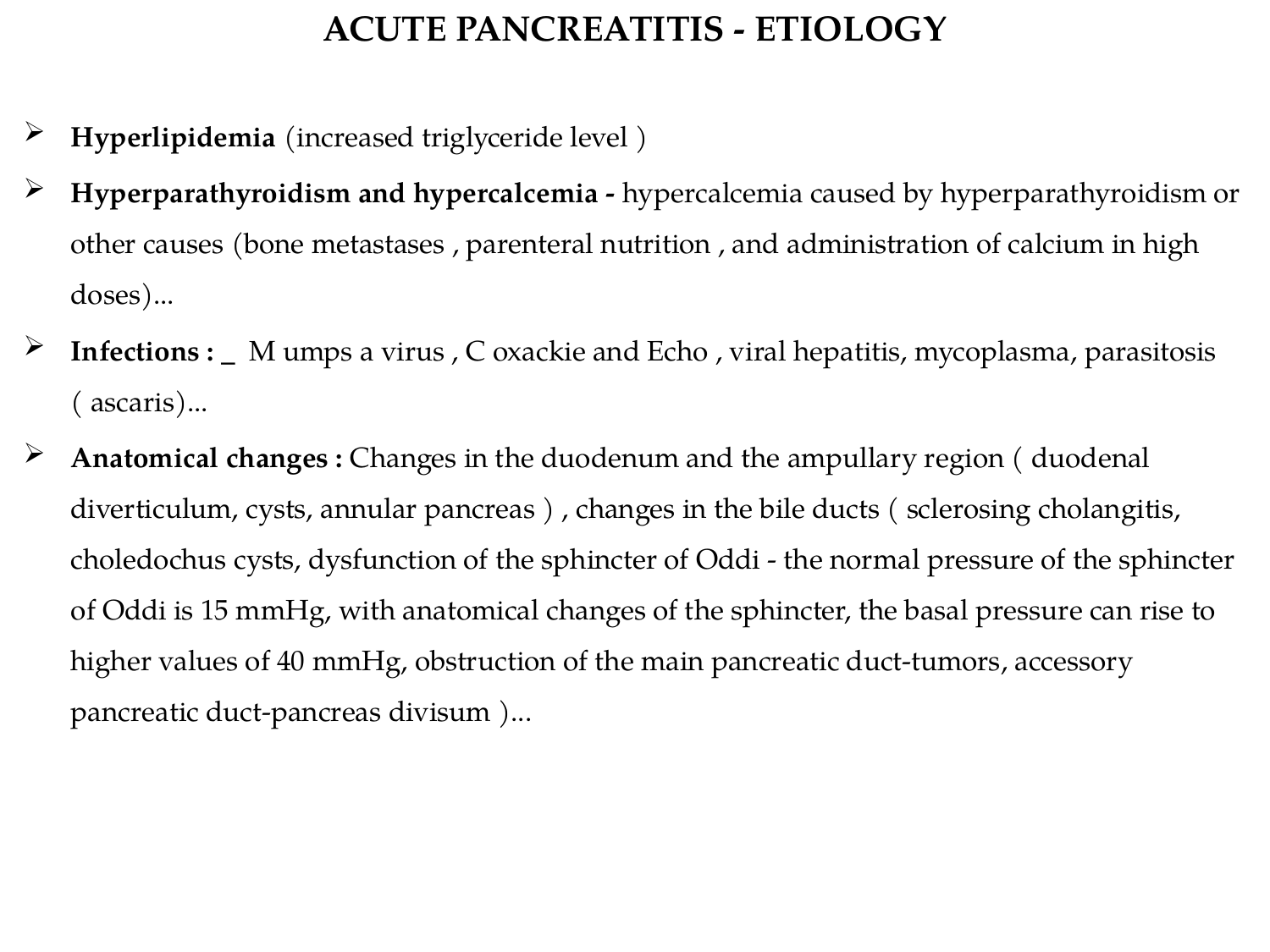

ACUTE PANCREATITIS - ETIOLOGY
Hyperlipidemia (increased triglyceride level )
Hyperparathyroidism and hypercalcemia - hypercalcemia caused by hyperparathyroidism or other causes (bone metastases , parenteral nutrition , and administration of calcium in high doses)...
Infections : _  M umps a virus , C oxackie and Echo , viral hepatitis, mycoplasma, parasitosis ( ascaris)...
Anatomical changes : Changes in the duodenum and the ampullary region ( duodenal diverticulum, cysts, annular pancreas ) , changes in the bile ducts ( sclerosing cholangitis, choledochus cysts, dysfunction of the sphincter of Oddi - the normal pressure of the sphincter of Oddi is 15 mmHg, with anatomical changes of the sphincter, the basal pressure can rise to higher values of 40 mmHg, obstruction of the main pancreatic duct-tumors, accessory pancreatic duct-pancreas divisum )...